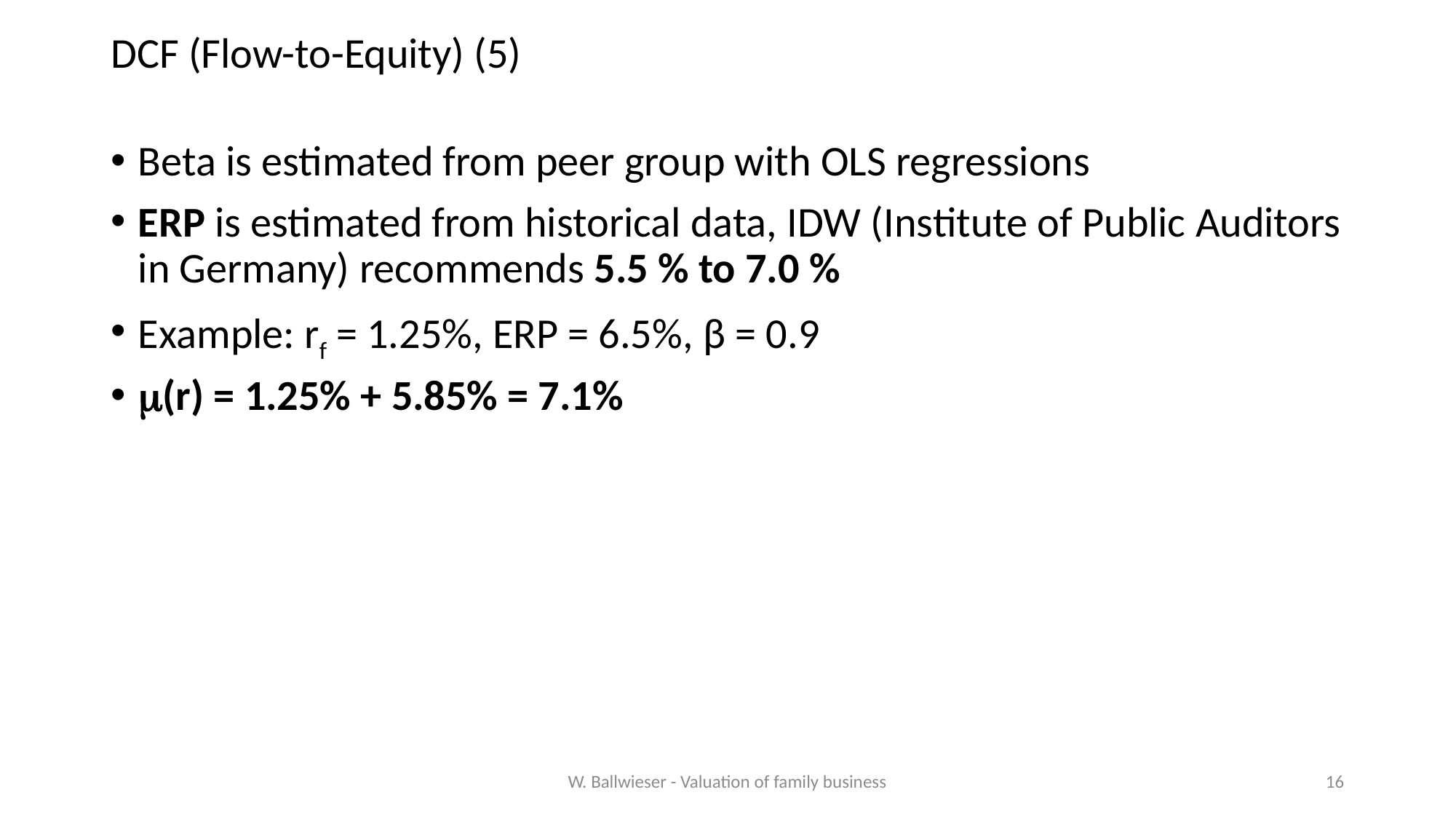

# DCF (Flow-to-Equity) (5)
Beta is estimated from peer group with OLS regressions
ERP is estimated from historical data, IDW (Institute of Public Auditors in Germany) recommends 5.5 % to 7.0 %
Example: rf = 1.25%, ERP = 6.5%, β = 0.9
μ(r) = 1.25% + 5.85% = 7.1%

W. Ballwieser - Valuation of family business
16